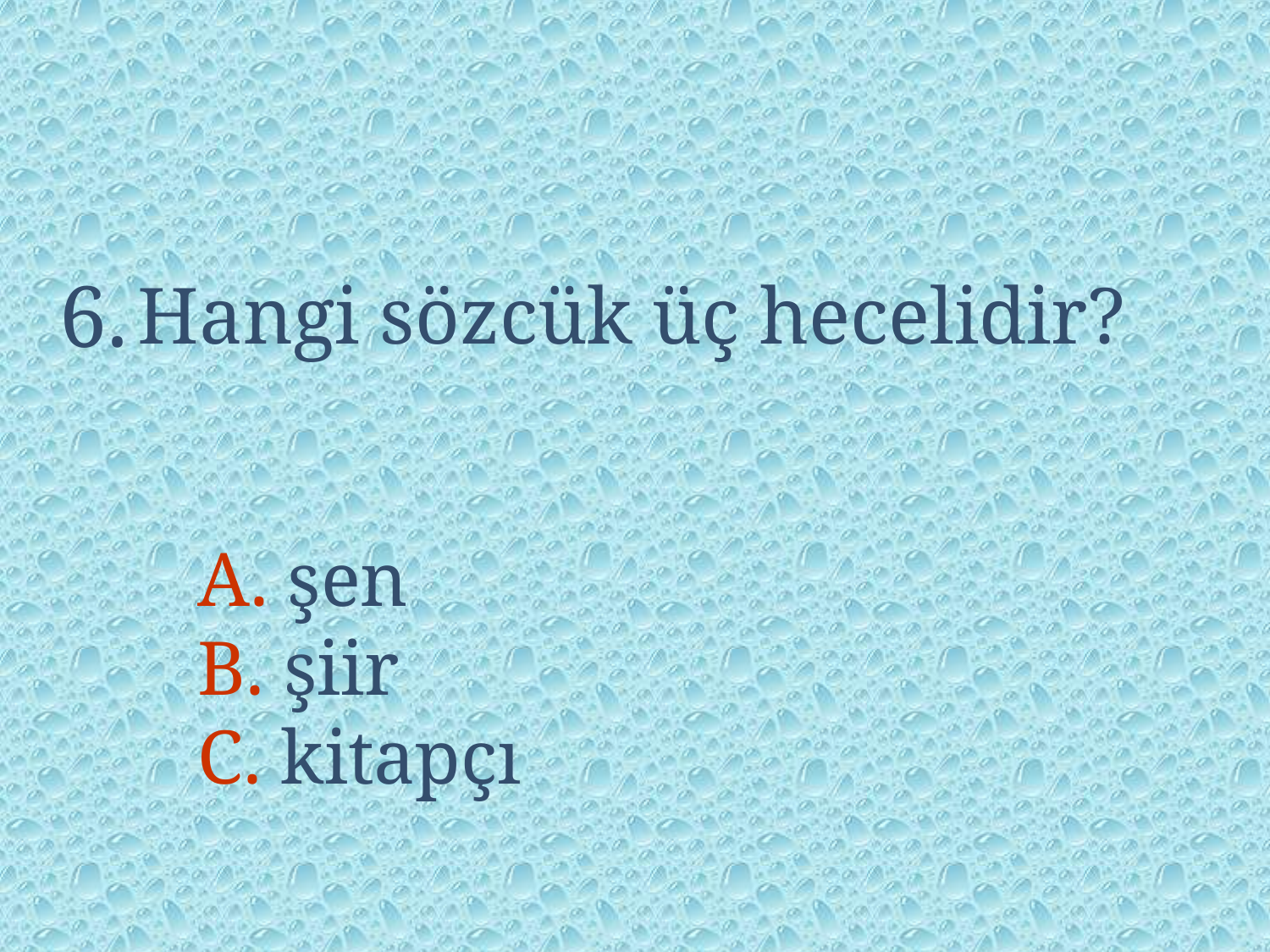

6.
   Hangi sözcük üç hecelidir?
A. şen
B. şiir
C. kitapçı